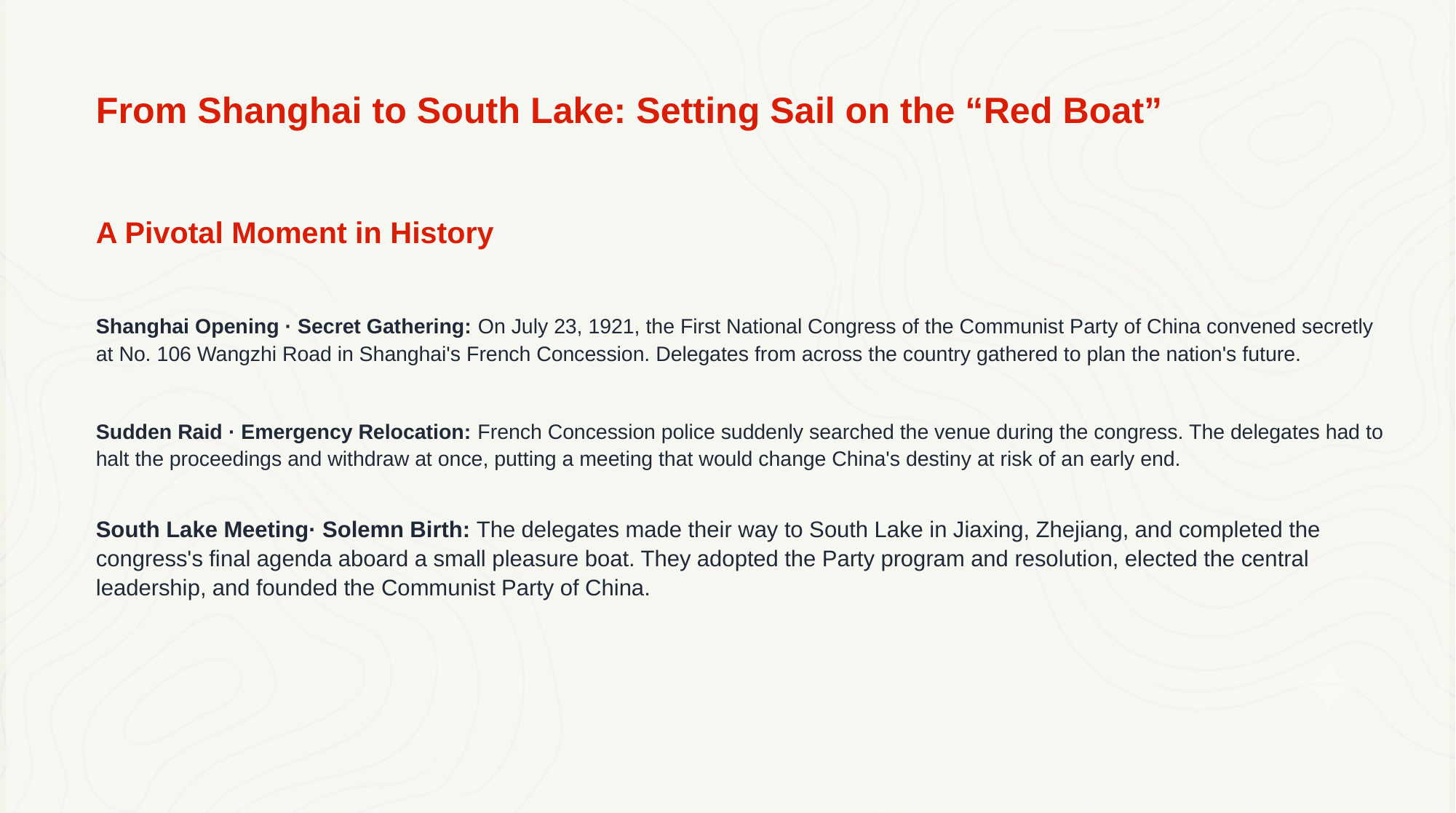

From Shanghai to South Lake: Setting Sail on the “Red Boat”
A Pivotal Moment in History
Shanghai Opening · Secret Gathering: On July 23, 1921, the First National Congress of the Communist Party of China convened secretly at No. 106 Wangzhi Road in Shanghai's French Concession. Delegates from across the country gathered to plan the nation's future.
Sudden Raid · Emergency Relocation: French Concession police suddenly searched the venue during the congress. The delegates had to halt the proceedings and withdraw at once, putting a meeting that would change China's destiny at risk of an early end.
South Lake Meeting· Solemn Birth: The delegates made their way to South Lake in Jiaxing, Zhejiang, and completed the congress's final agenda aboard a small pleasure boat. They adopted the Party program and resolution, elected the central leadership, and founded the Communist Party of China.